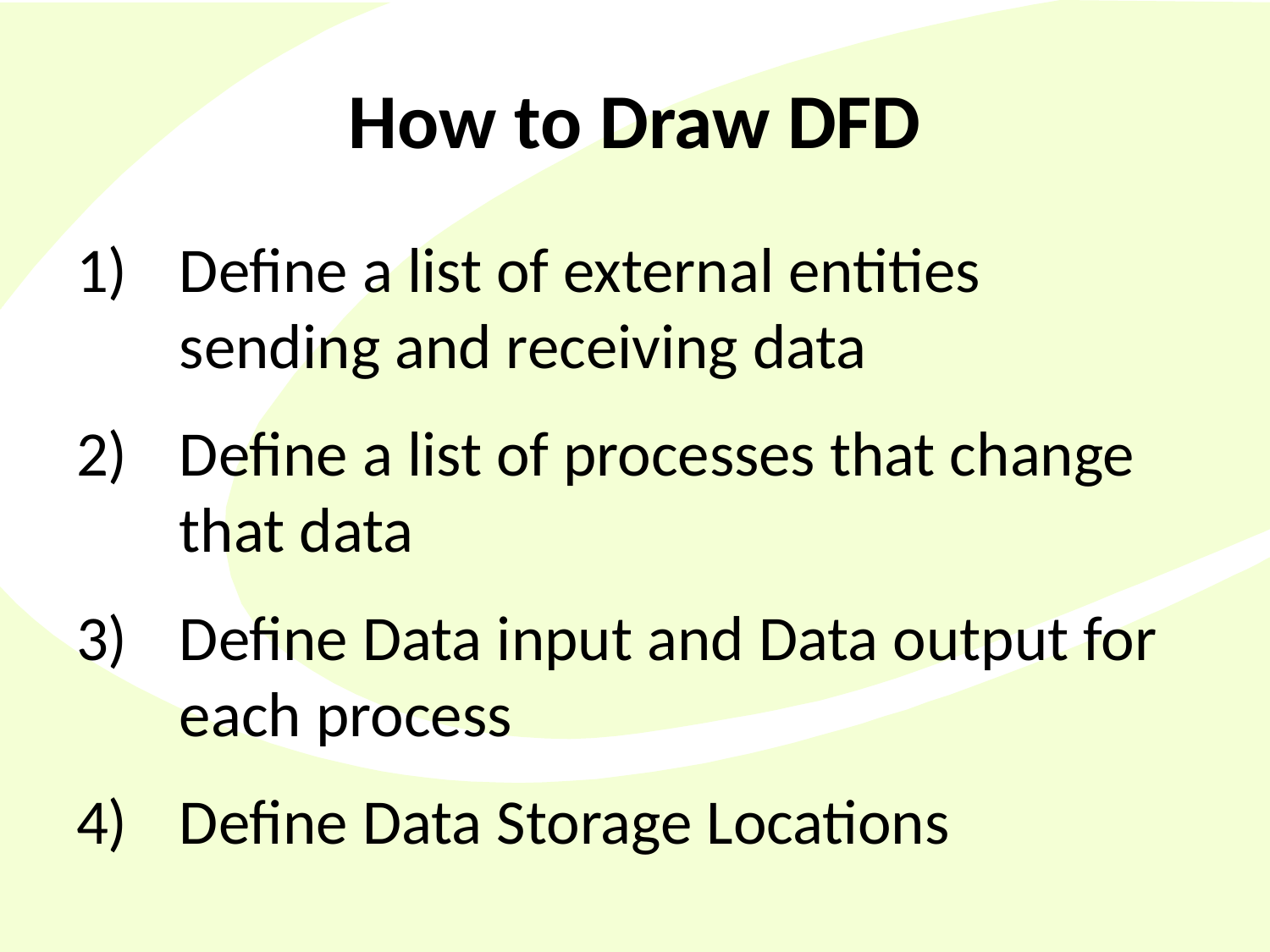

# How to Draw DFD
Define a list of external entities sending and receiving data
Define a list of processes that change that data
Define Data input and Data output for each process
Define Data Storage Locations